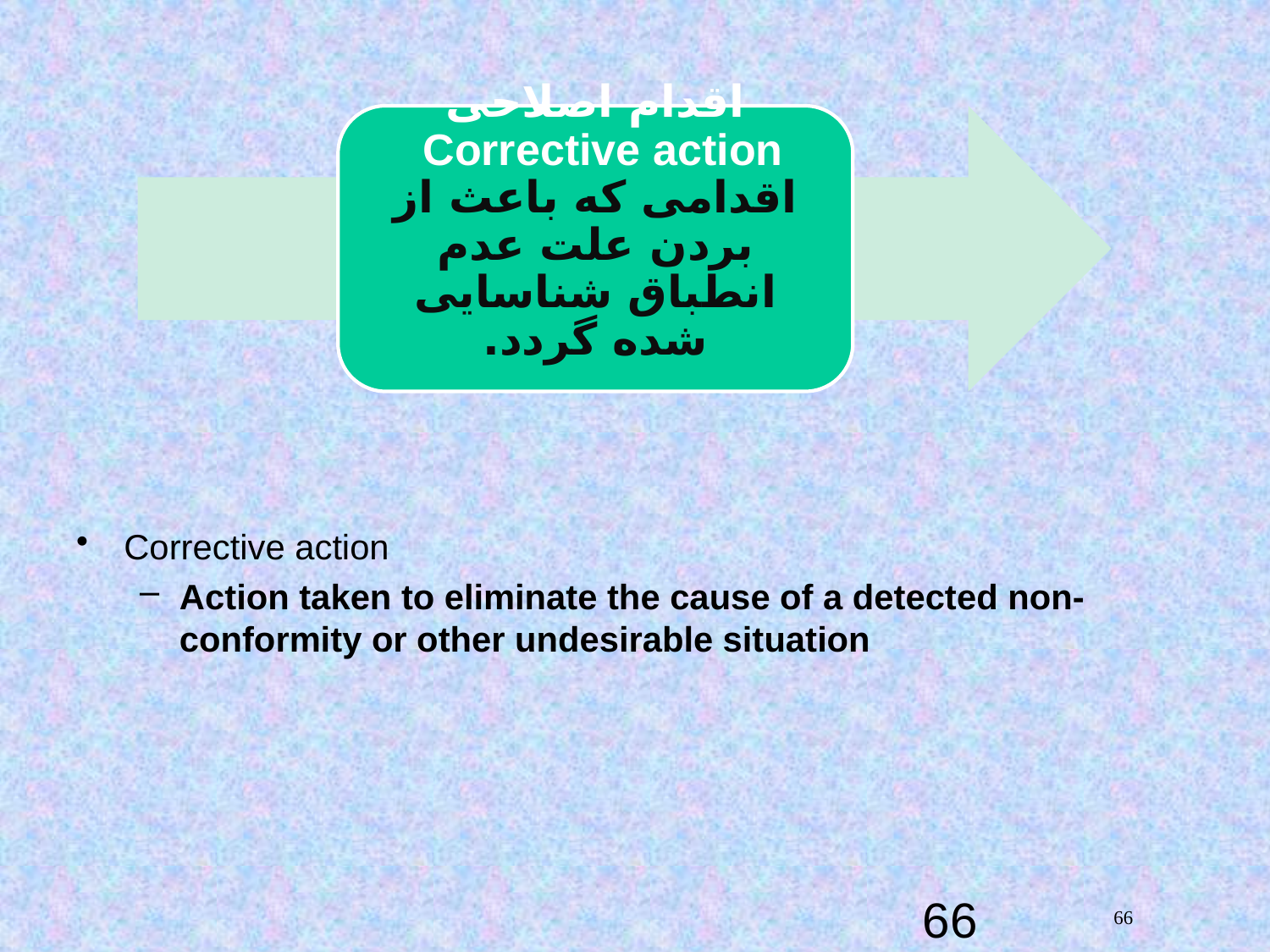

اقدام اصلاحی Corrective action
اقدامی که باعث از بردن علت عدم انطباق شناسایی شده گردد.
Corrective action
Action taken to eliminate the cause of a detected non-conformity or other undesirable situation

66